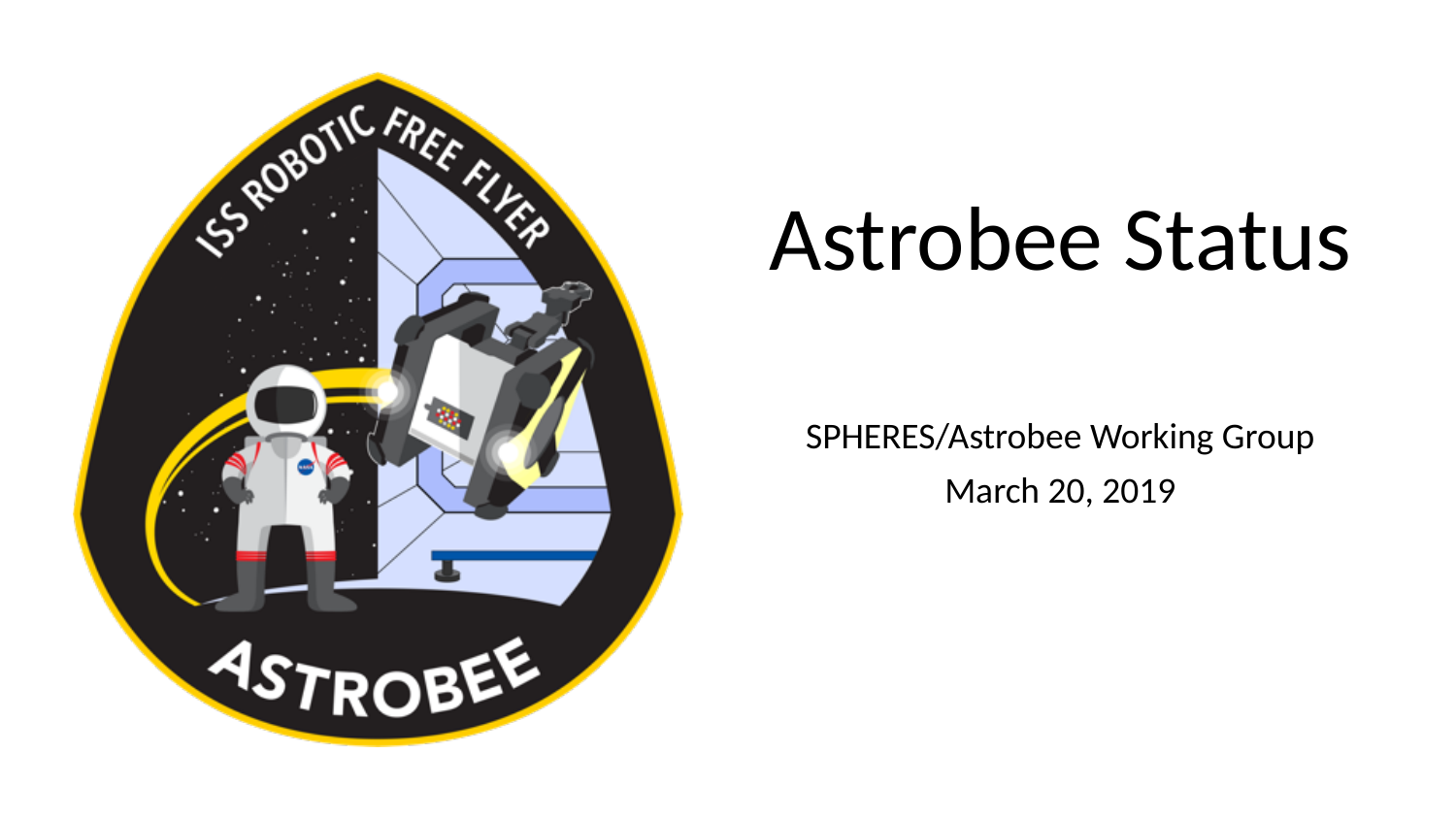

# Astrobee Status
SPHERES/Astrobee Working Group
March 20, 2019